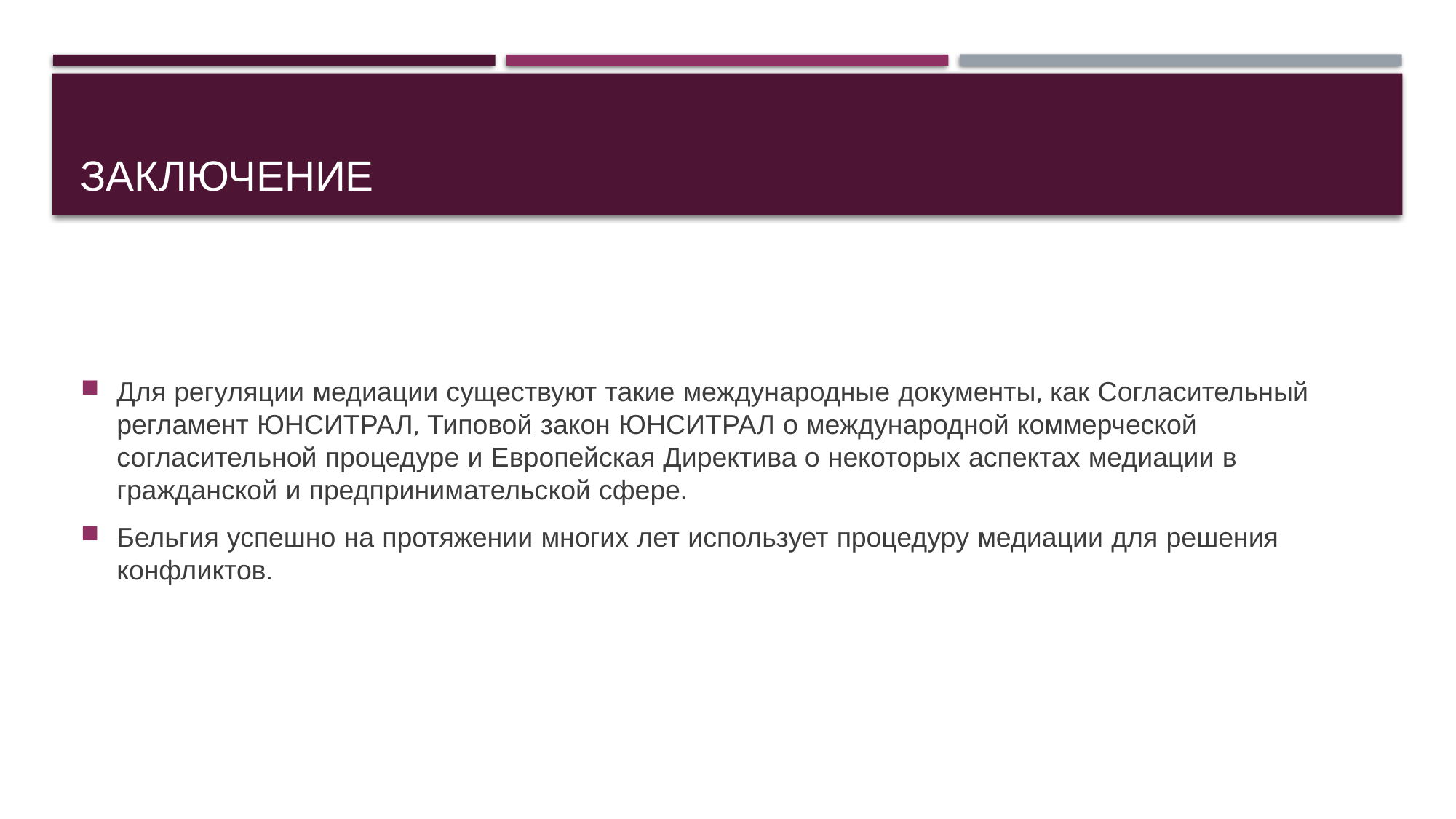

# Заключение
Для регуляции медиации существуют такие международные документы, как Согласительный регламент ЮНСИТРАЛ, Типовой закон ЮНСИТРАЛ о международной коммерческой согласительной процедуре и Европейская Директива о некоторых аспектах медиации в гражданской и предпринимательской сфере.
Бельгия успешно на протяжении многих лет использует процедуру медиации для решения конфликтов.